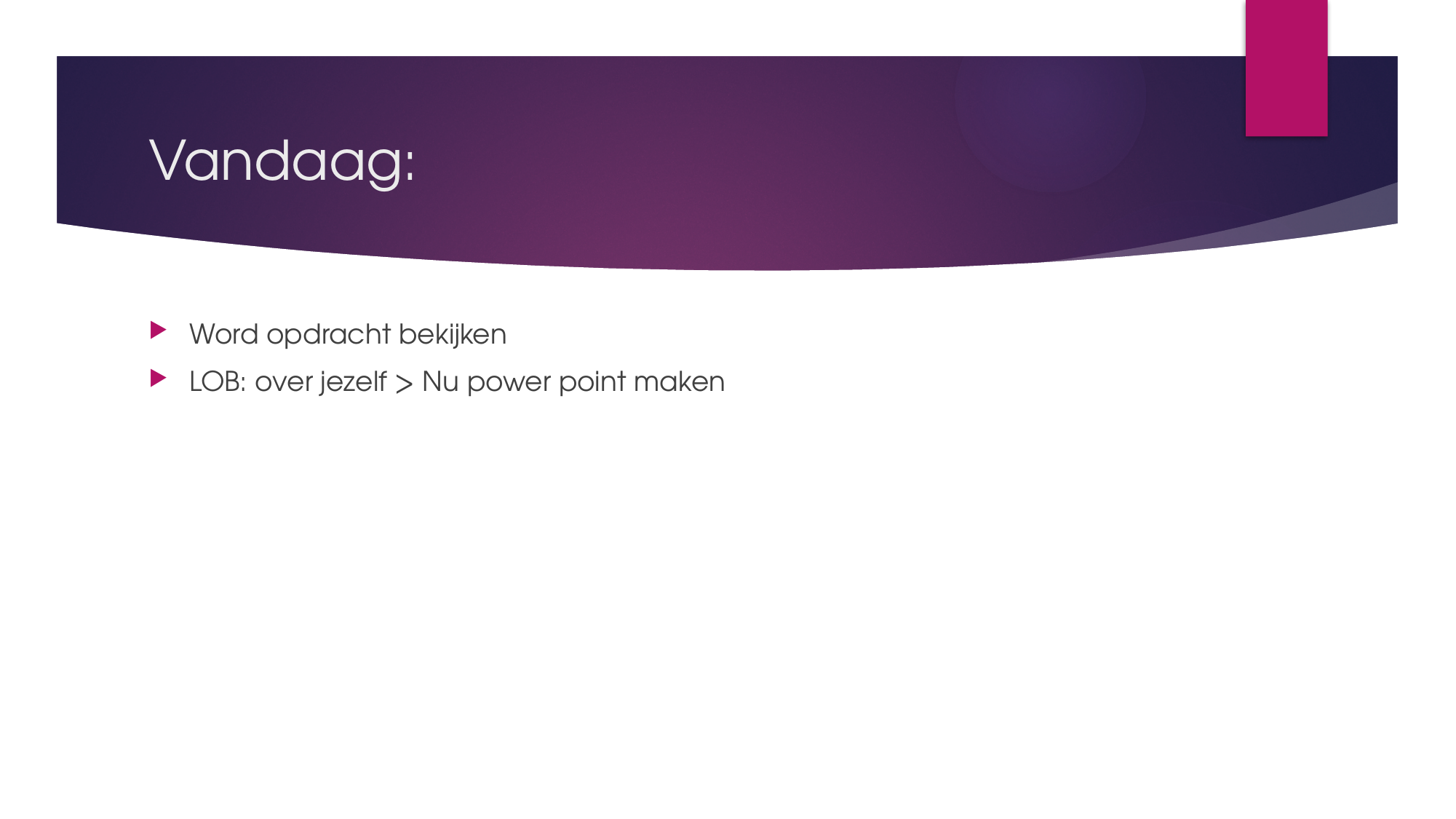

# Vandaag:
Word opdracht bekijken
LOB: over jezelf > Nu power point maken